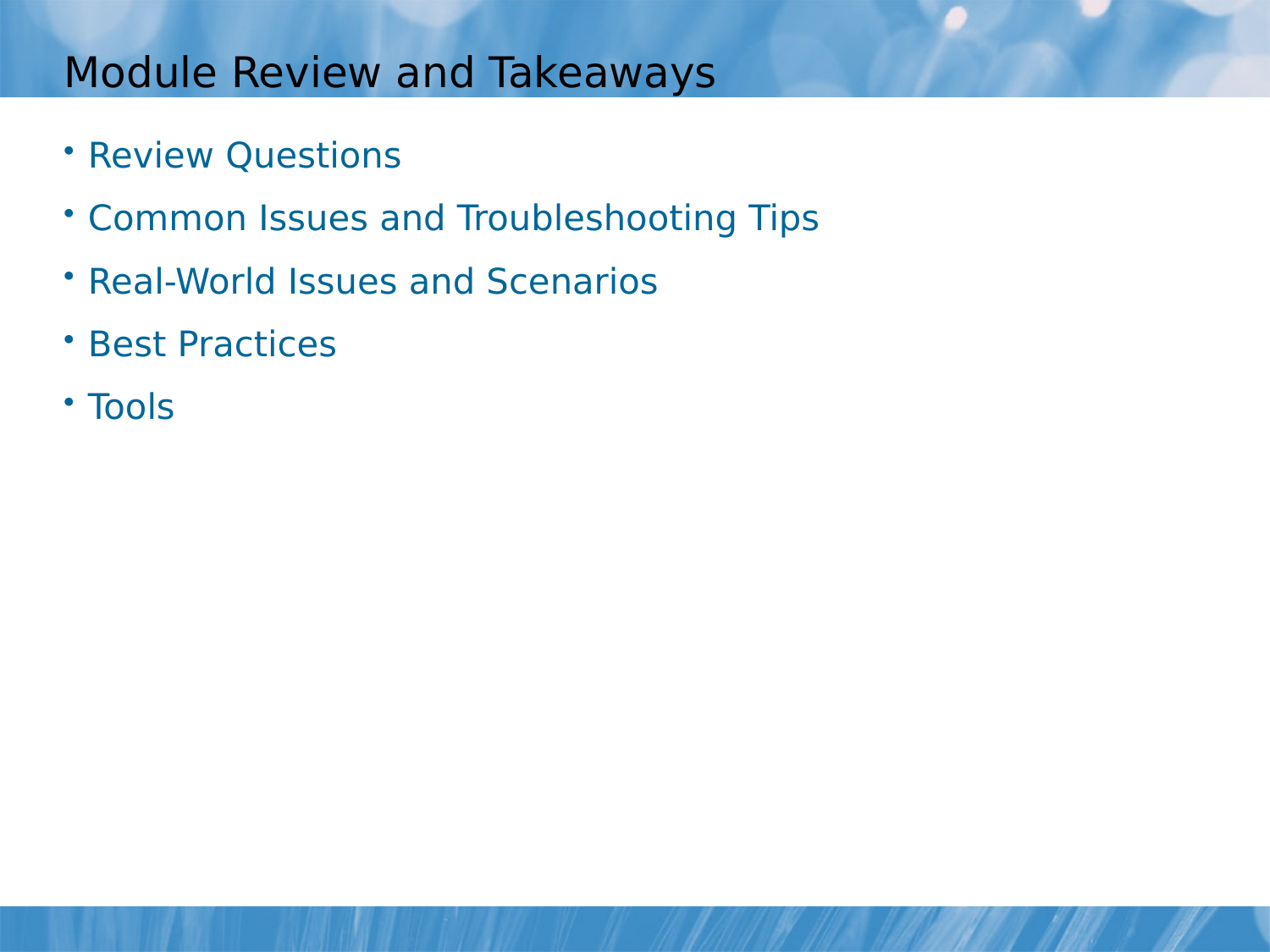

# Module Review and Takeaways
Review Questions
Common Issues and Troubleshooting Tips
Real-World Issues and Scenarios
Best Practices
Tools